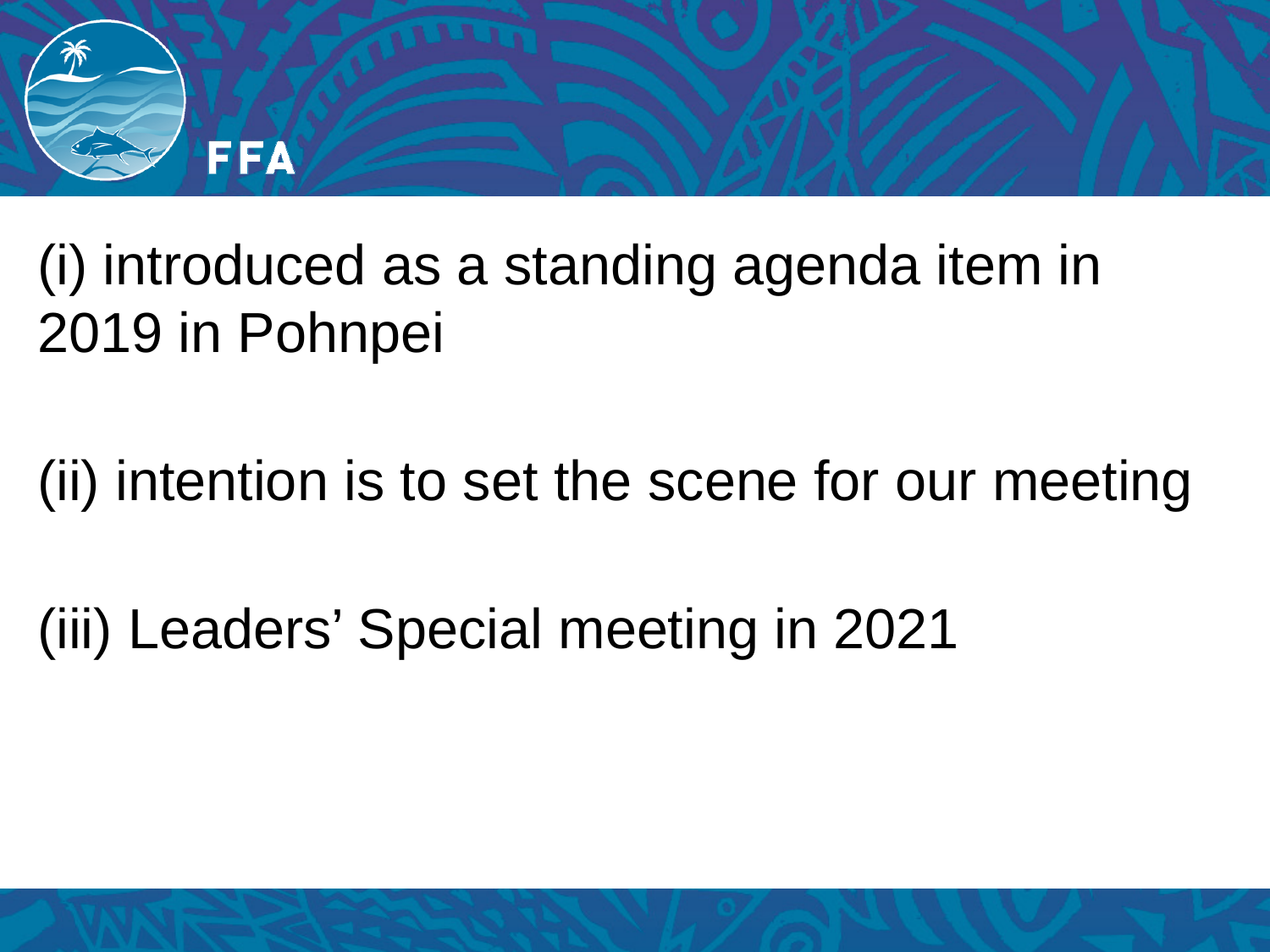

#
(i) introduced as a standing agenda item in 2019 in Pohnpei

(ii) intention is to set the scene for our meeting

(iii) Leaders’ Special meeting in 2021